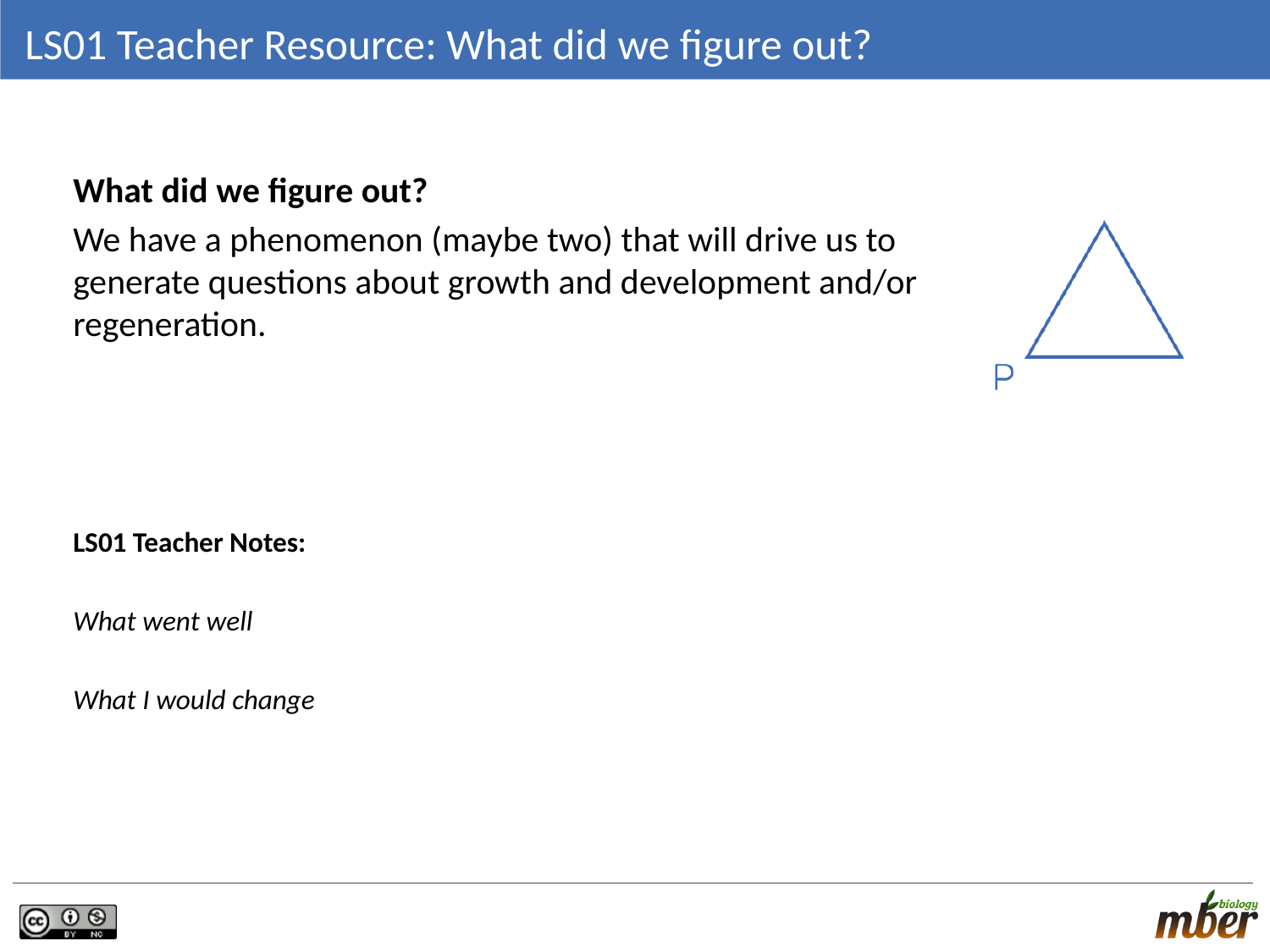

# LS01 Teacher Resource: What did we figure out?
What did we figure out?
We have a phenomenon (maybe two) that will drive us to generate questions about growth and development and/or regeneration.
LS01 Teacher Notes:

What went well

What I would change